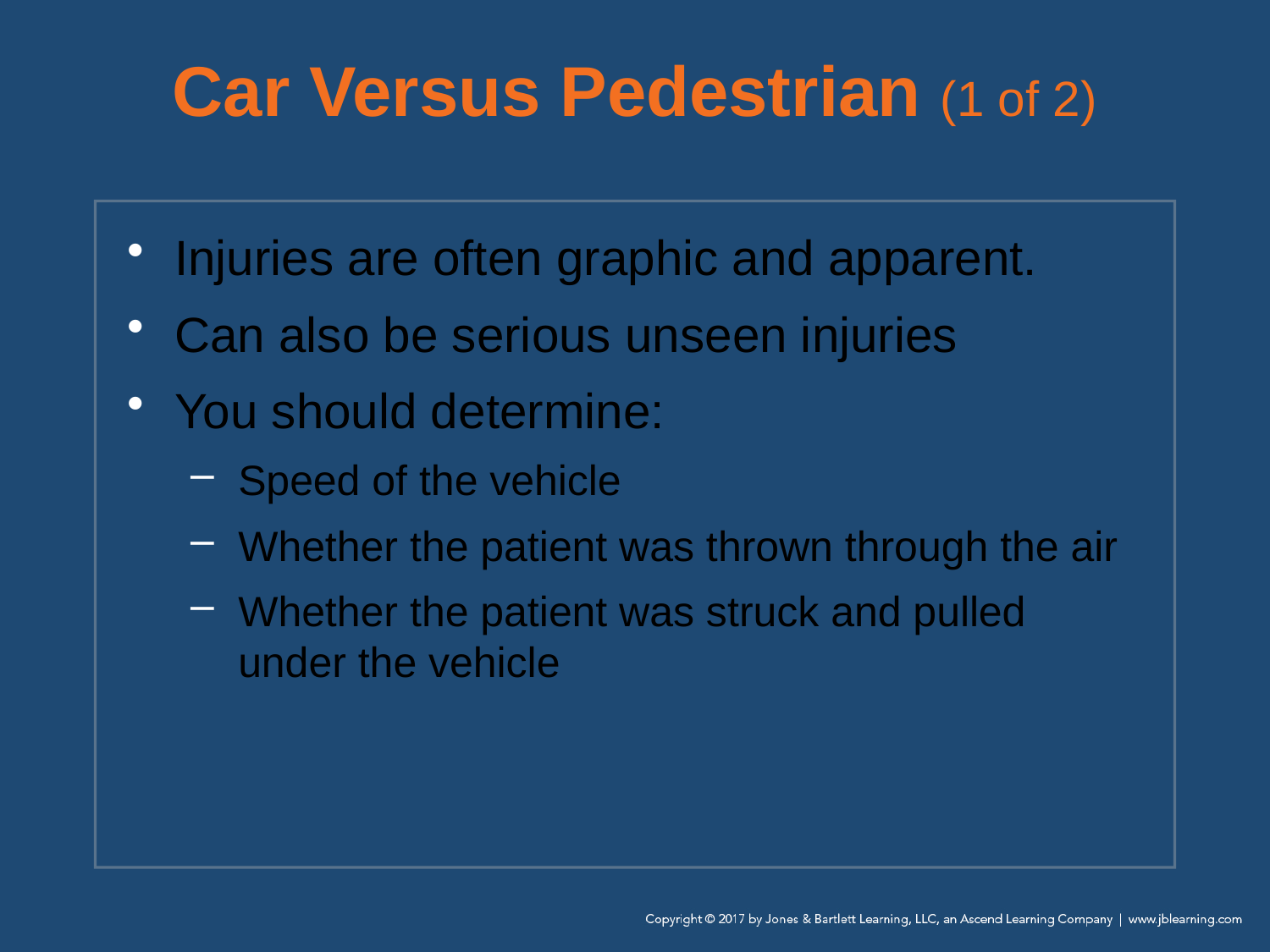

# Car Versus Pedestrian (1 of 2)
Injuries are often graphic and apparent.
Can also be serious unseen injuries
You should determine:
Speed of the vehicle
Whether the patient was thrown through the air
Whether the patient was struck and pulled under the vehicle